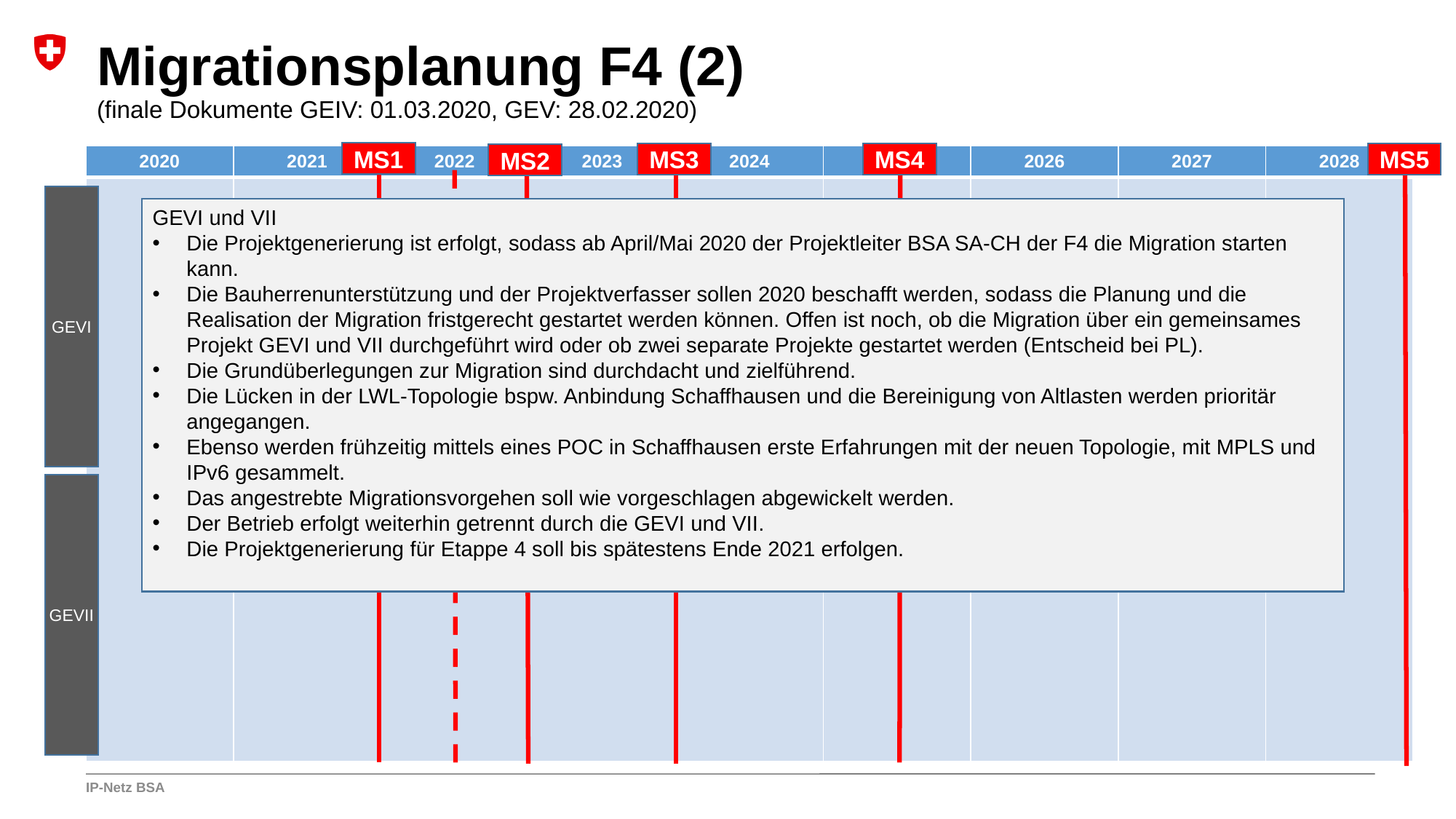

# Migrationsplanung F4 (2) (finale Dokumente GEIV: 01.03.2020, GEV: 28.02.2020)
MS1
MS4
MS3
MS5
MS2
| 2020 | 2021 | 2022 | 2023 | 2024 | 2025 | 2026 | 2027 | 2028 |
| --- | --- | --- | --- | --- | --- | --- | --- | --- |
|  |  |  |  |  |  |  |  |  |
GEVI
GEVI und VII
Die Projektgenerierung ist erfolgt, sodass ab April/Mai 2020 der Projektleiter BSA SA-CH der F4 die Migration starten kann.
Die Bauherrenunterstützung und der Projektverfasser sollen 2020 beschafft werden, sodass die Planung und die Realisation der Migration fristgerecht gestartet werden können. Offen ist noch, ob die Migration über ein gemeinsames Projekt GEVI und VII durchgeführt wird oder ob zwei separate Projekte gestartet werden (Entscheid bei PL).
Die Grundüberlegungen zur Migration sind durchdacht und zielführend.
Die Lücken in der LWL-Topologie bspw. Anbindung Schaffhausen und die Bereinigung von Altlasten werden prioritär angegangen.
Ebenso werden frühzeitig mittels eines POC in Schaffhausen erste Erfahrungen mit der neuen Topologie, mit MPLS und IPv6 gesammelt.
Das angestrebte Migrationsvorgehen soll wie vorgeschlagen abgewickelt werden.
Der Betrieb erfolgt weiterhin getrennt durch die GEVI und VII.
Die Projektgenerierung für Etappe 4 soll bis spätestens Ende 2021 erfolgen.

GEVII
IP-Netz BSA